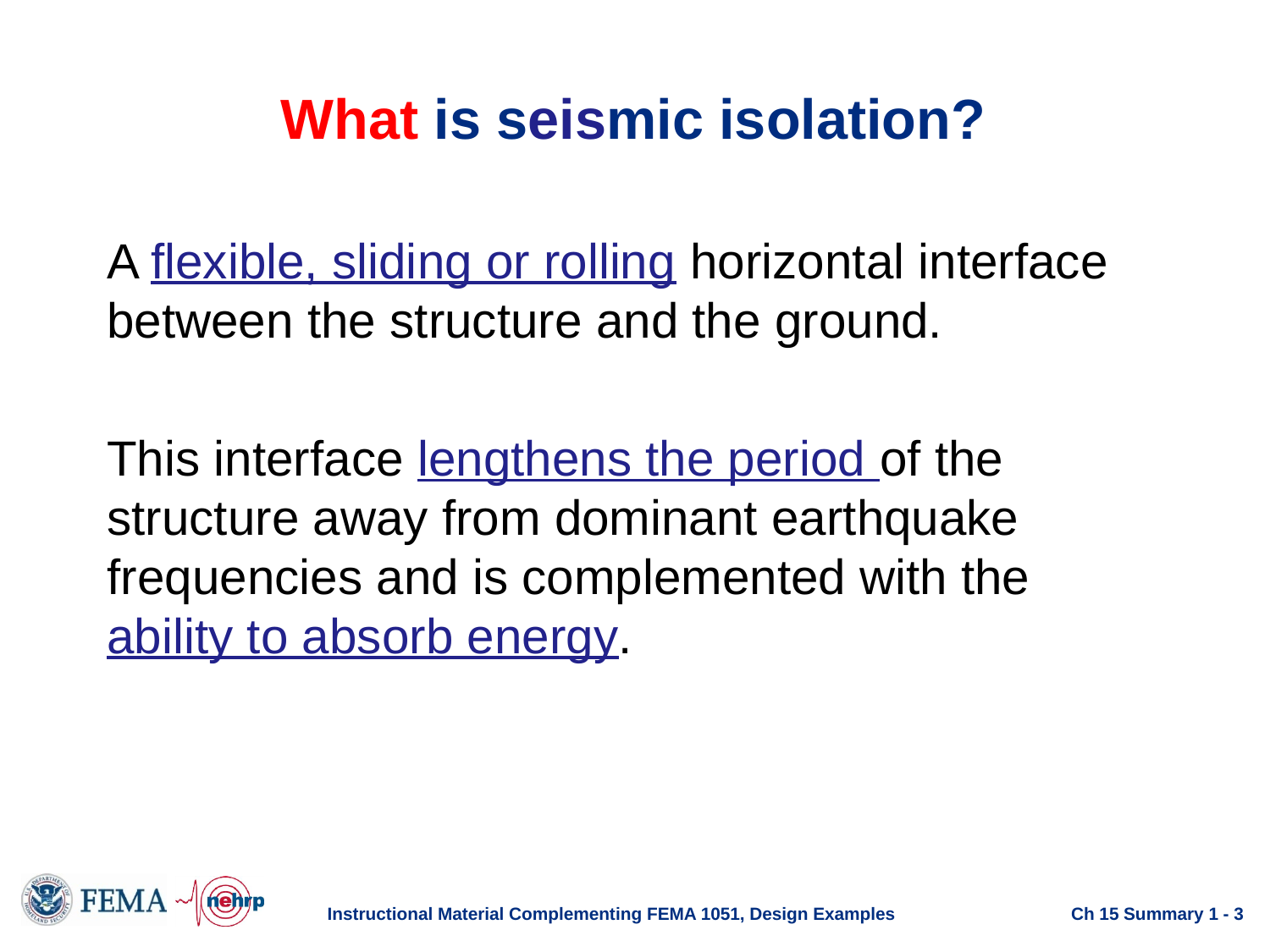

# What is seismic isolation?
A flexible, sliding or rolling horizontal interface between the structure and the ground.

This interface lengthens the period of the structure away from dominant earthquake frequencies and is complemented with the ability to absorb energy.

Instructional Material Complementing FEMA 1051, Design Examples
Ch 15 Summary 1 - 3